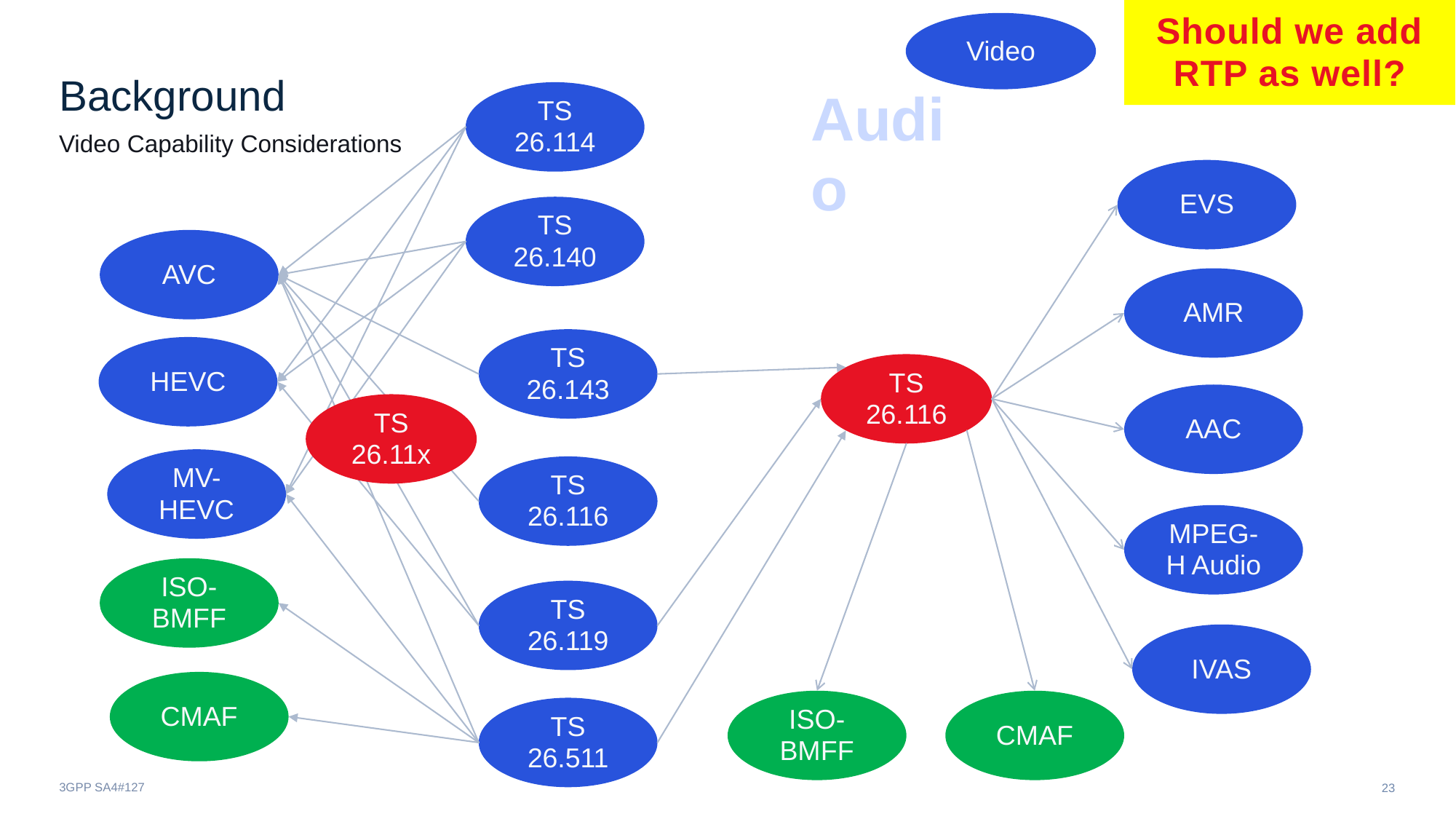

Should we add RTP as well?
Video
# Background
TS 26.114
Audio
Video Capability Considerations
EVS
TS 26.140
AVC
AMR
TS 26.143
HEVC
TS 26.116
AAC
TS 26.11x
MV-HEVC
TS 26.116
MPEG-H Audio
ISO-BMFF
TS 26.119
IVAS
CMAF
ISO-BMFF
CMAF
TS 26.511
3GPP SA4#127